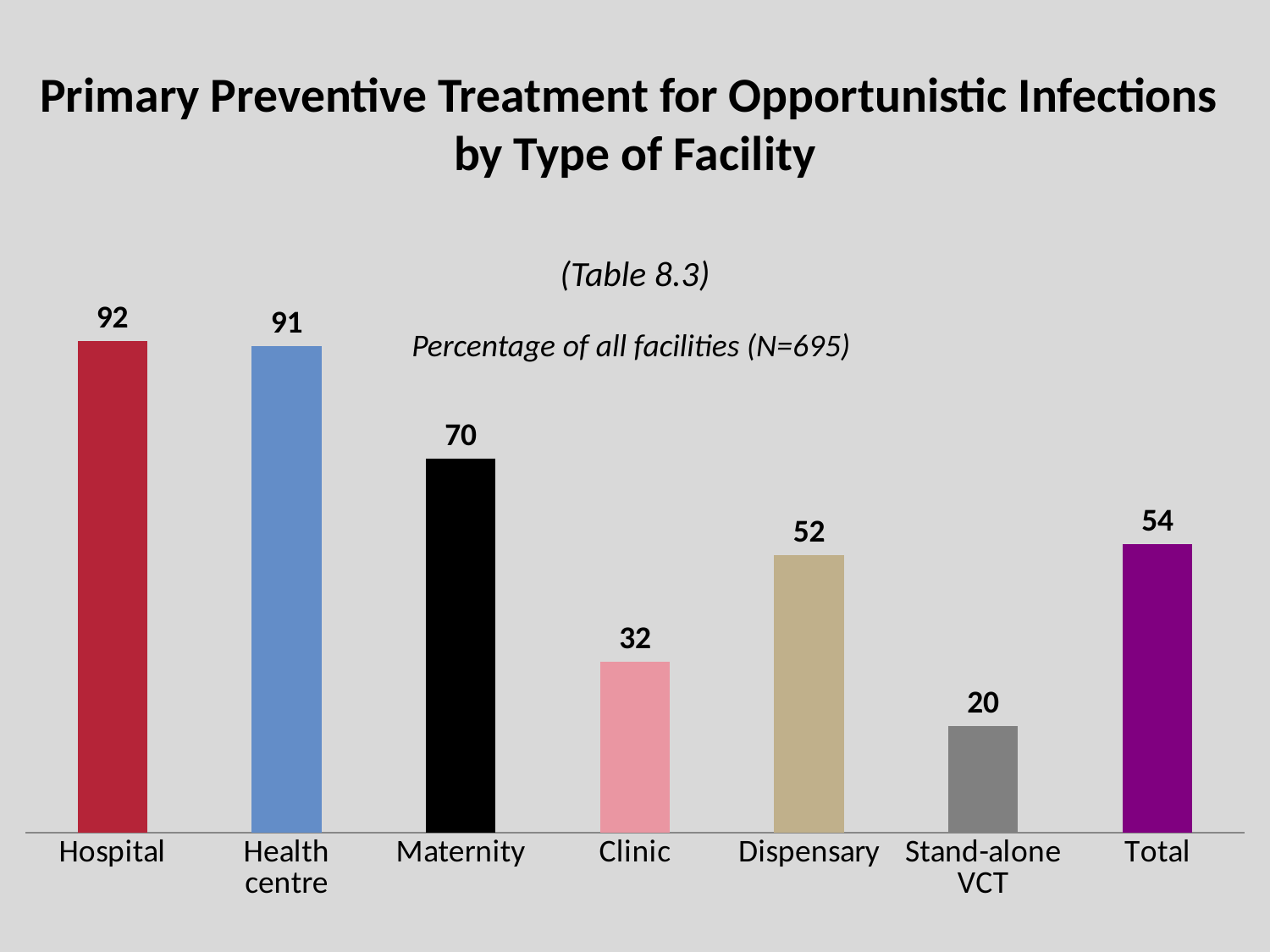

# Primary Preventive Treatment for Opportunistic Infections by Type of Facility
(Table 8.3)

### Chart

| Category |  |
|---|---|
| Hospital | 92.0 |
| Health centre | 91.0 |
| Maternity | 70.0 |
| Clinic | 32.0 |
| Dispensary | 52.0 |
| Stand-alone VCT | 20.0 |
| Total | 54.0 |
Percentage of all facilities (N=695)